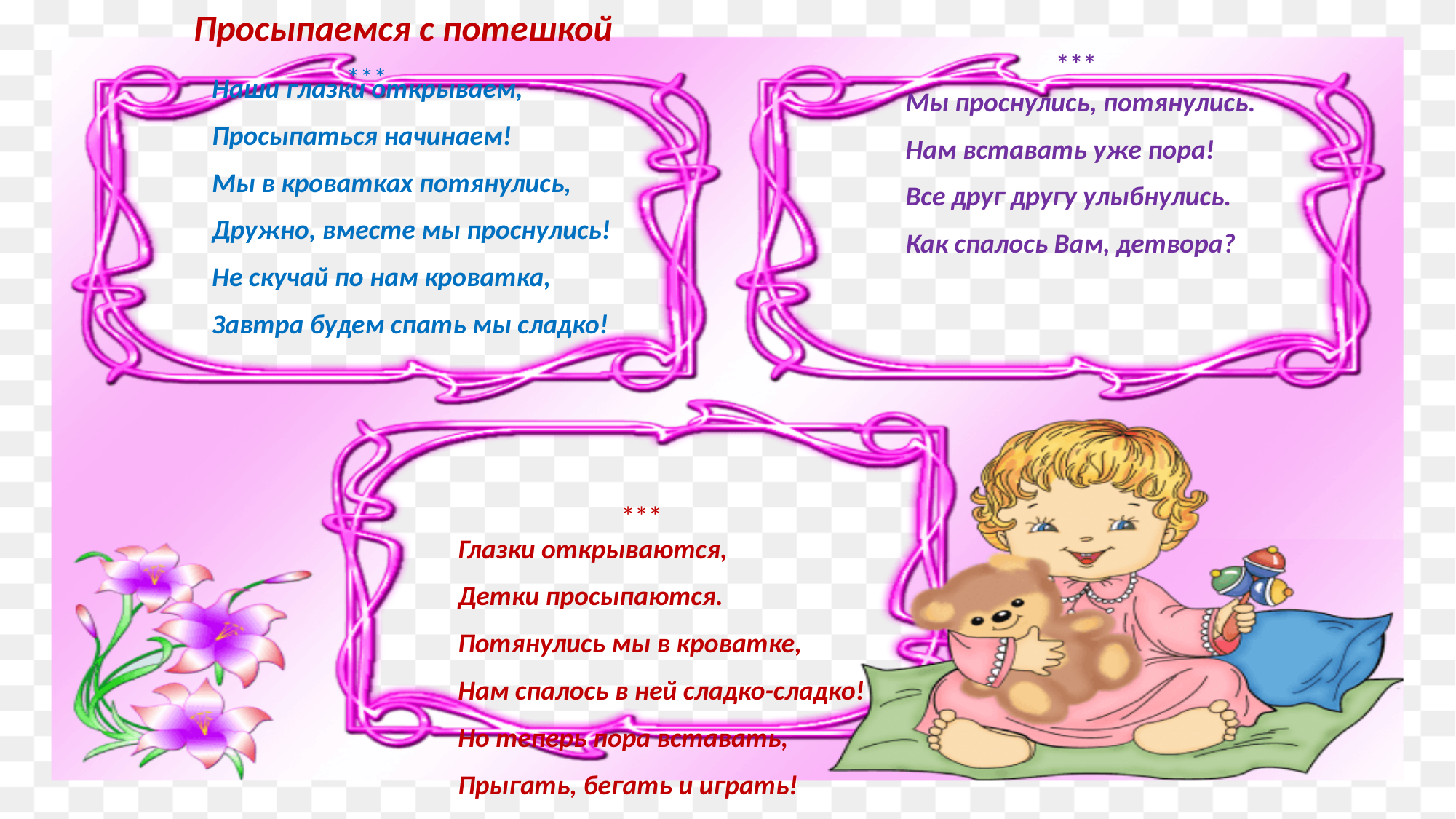

Просыпаемся с потешкой
***
***
Наши глазки открываем,
Просыпаться начинаем!
Мы в кроватках потянулись,
Дружно, вместе мы проснулись!
Не скучай по нам кроватка,
Завтра будем спать мы сладко!
Мы проснулись, потянулись.
Нам вставать уже пора!
Все друг другу улыбнулись.
Как спалось Вам, детвора?
***
Глазки открываются,
Детки просыпаются.
Потянулись мы в кроватке,
Нам спалось в ней сладко-сладко!
Но теперь пора вставать,
Прыгать, бегать и играть!